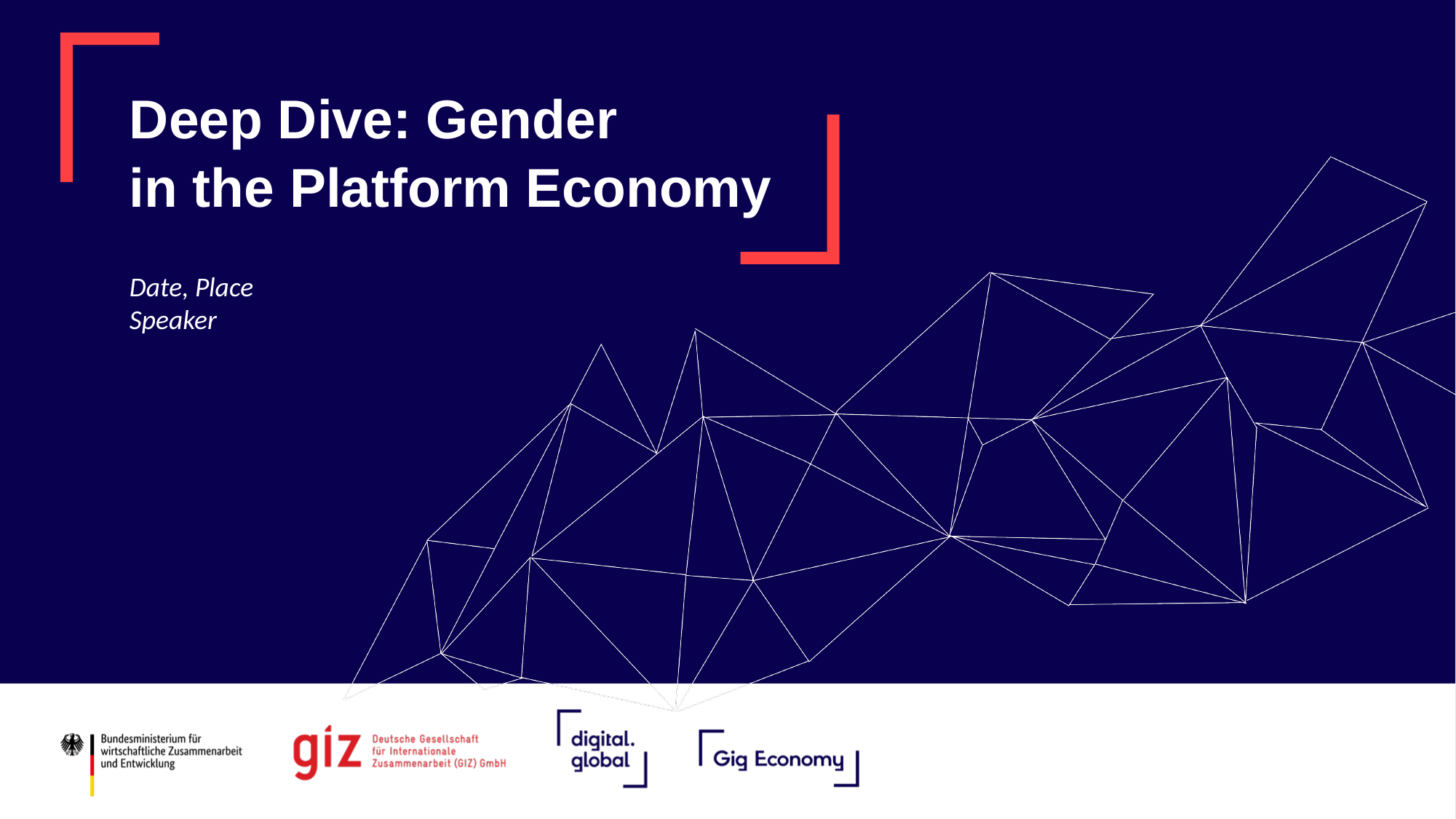

# Deep Dive: Gender in the Platform Economy

Date, Place
Speaker